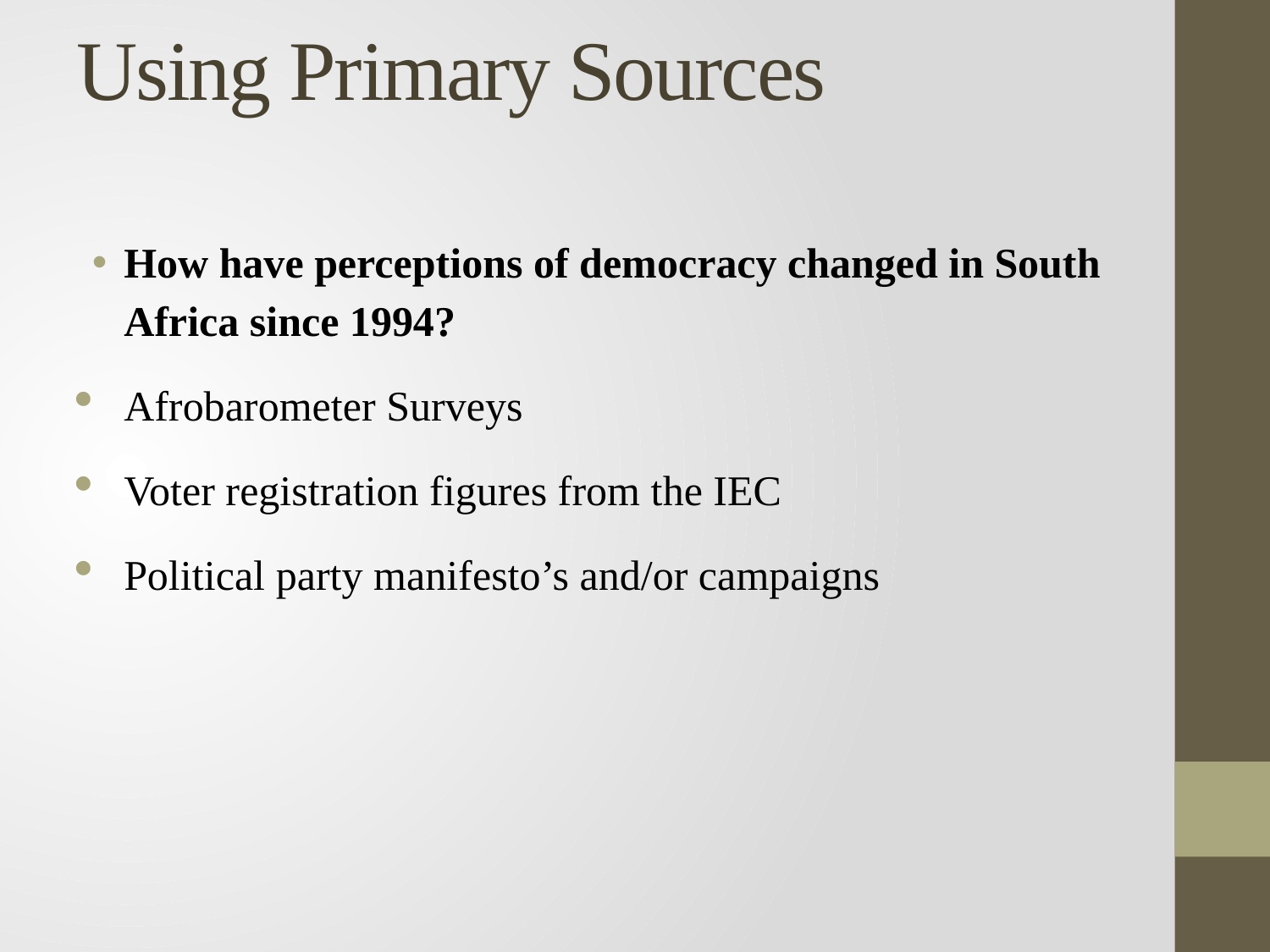

# Using Primary Sources
How have perceptions of democracy changed in South Africa since 1994?
Afrobarometer Surveys
Voter registration figures from the IEC
Political party manifesto’s and/or campaigns